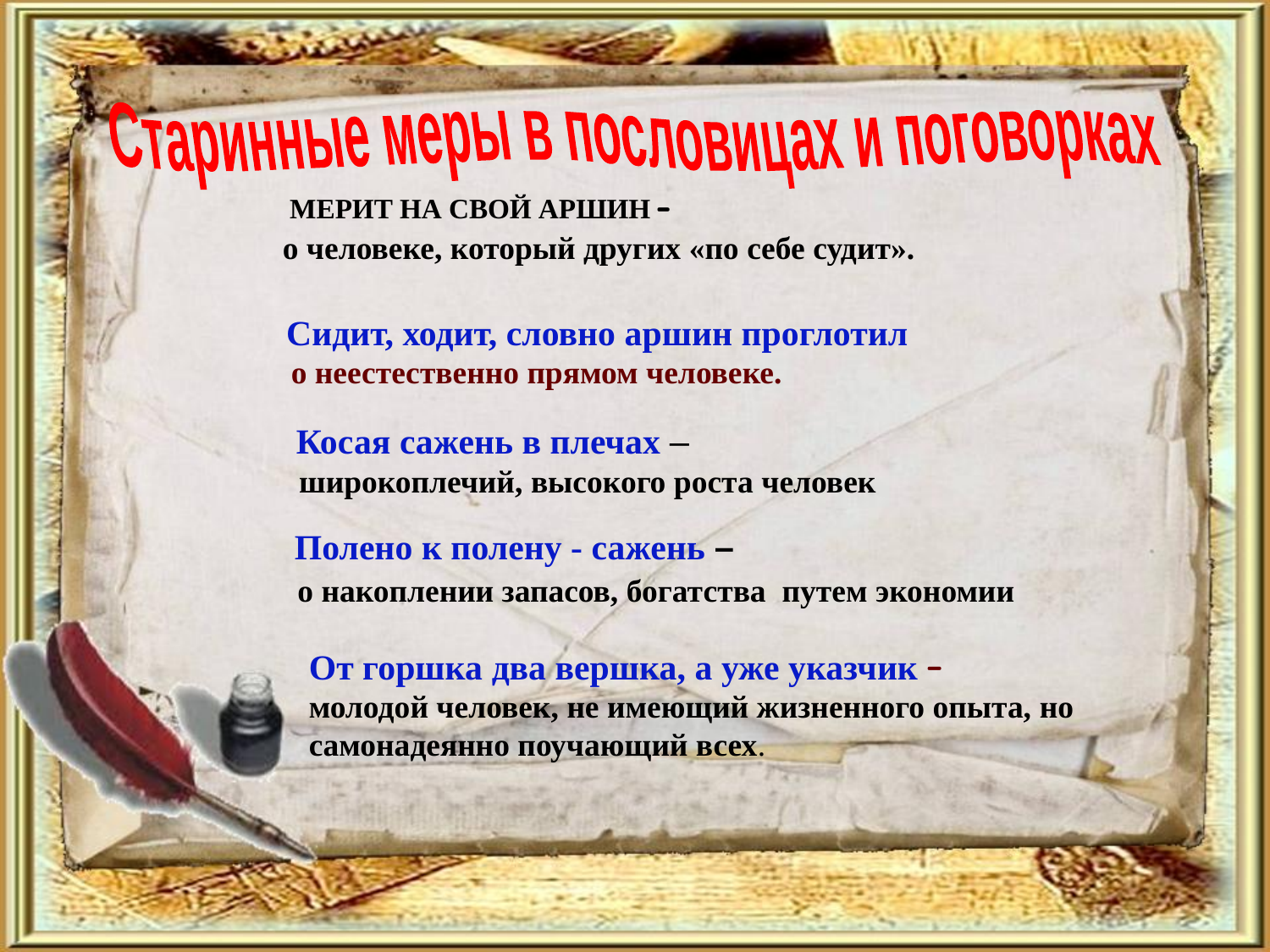

Старинные меры в пословицах и поговорках
                         Мерит на свой аршин –
                      о человеке, который других «по себе судит».

                       Сидит, ходит, словно аршин проглотил
                          о неестественно прямом человеке.
                      Косая сажень в плечах –
                           широкоплечий, высокого роста человек
               Полено к полену - сажень –
              о накоплении запасов, богатства  путем экономии
От горшка два вершка, а уже указчик –
молодой человек, не имеющий жизненного опыта, но самонадеянно поучающий всех.